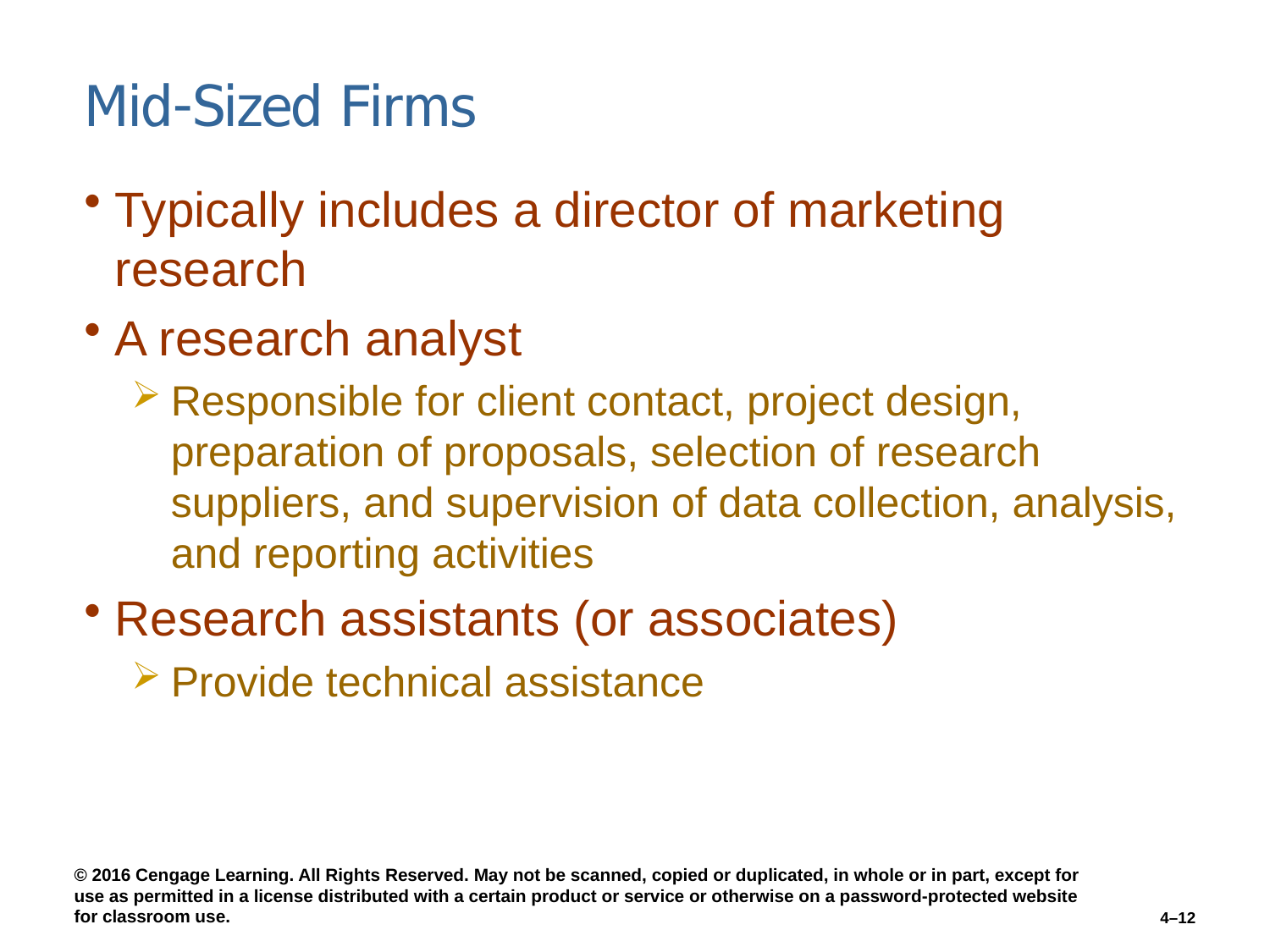

# Mid-Sized Firms
Typically includes a director of marketing research
A research analyst
Responsible for client contact, project design, preparation of proposals, selection of research suppliers, and supervision of data collection, analysis, and reporting activities
Research assistants (or associates)
Provide technical assistance
4–12
© 2016 Cengage Learning. All Rights Reserved. May not be scanned, copied or duplicated, in whole or in part, except for use as permitted in a license distributed with a certain product or service or otherwise on a password-protected website for classroom use.